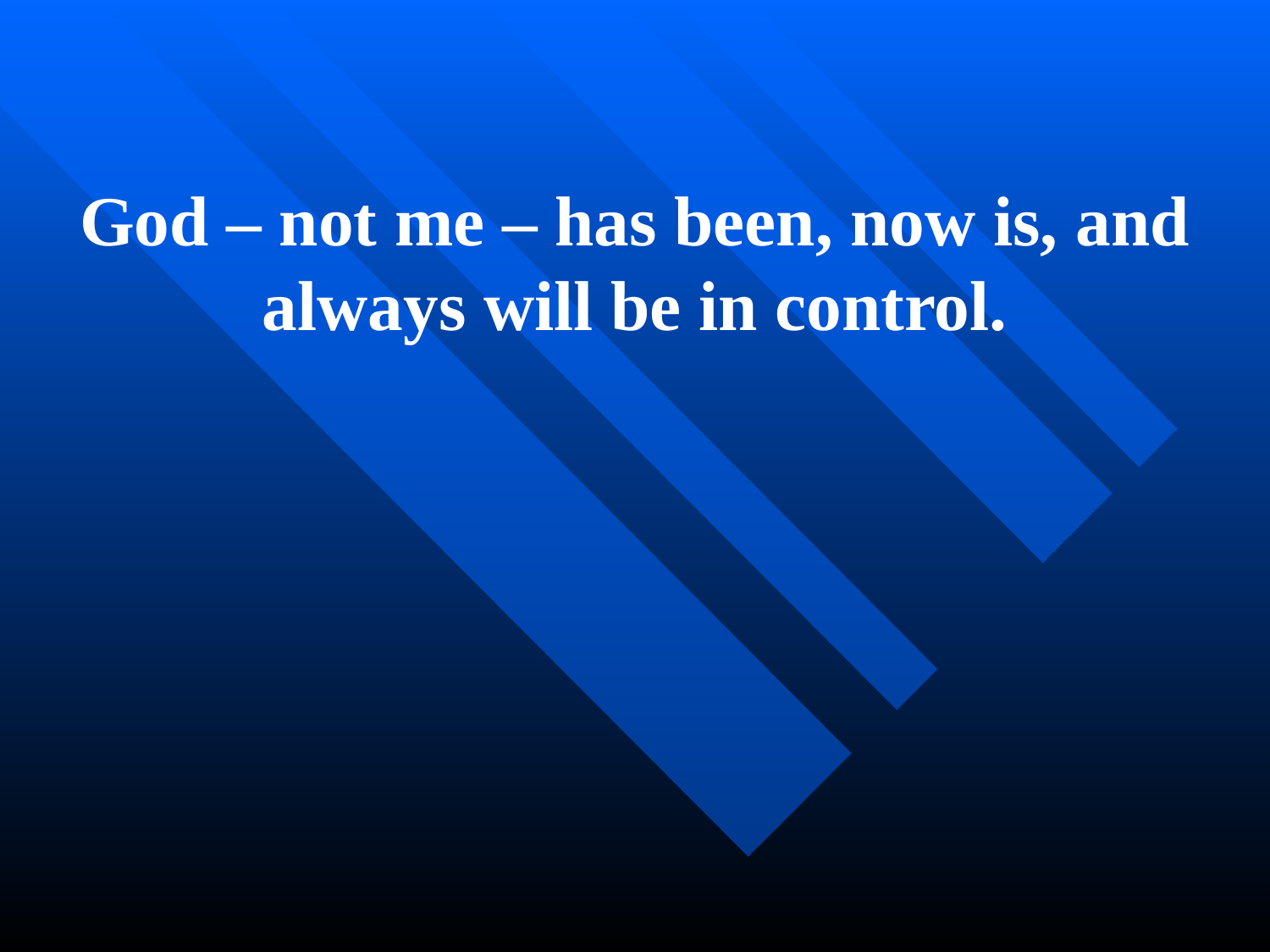

God – not me – has been, now is, and always will be in control.